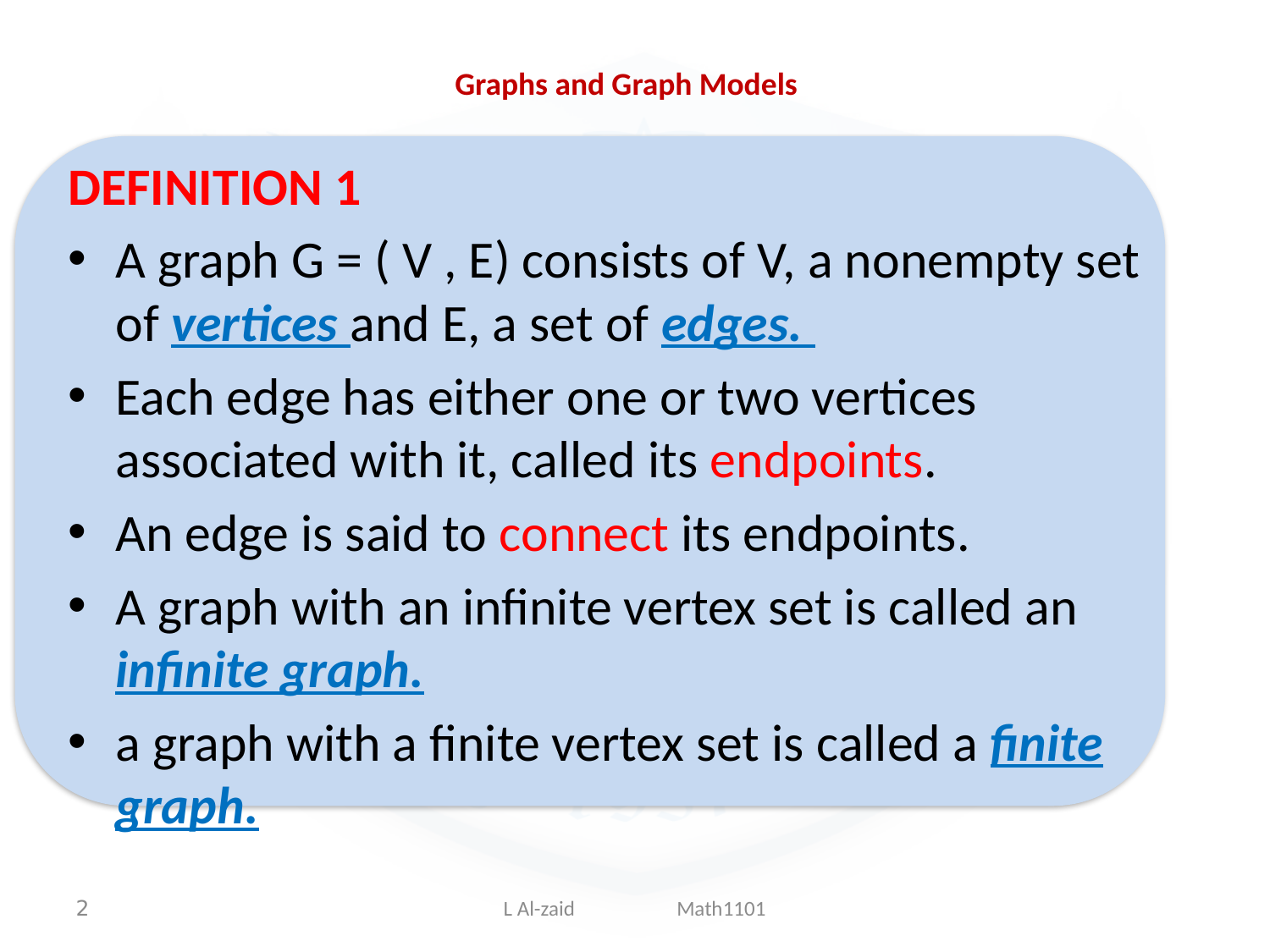

# Graphs and Graph Models

DEFINITION 1
A graph G = ( V , E) consists of V, a nonempty set of vertices and E, a set of edges.
Each edge has either one or two vertices associated with it, called its endpoints.
An edge is said to connect its endpoints.
A graph with an infinite vertex set is called an infinite graph.
a graph with a finite vertex set is called a finite graph.
2
L Al-zaid                     Math1101